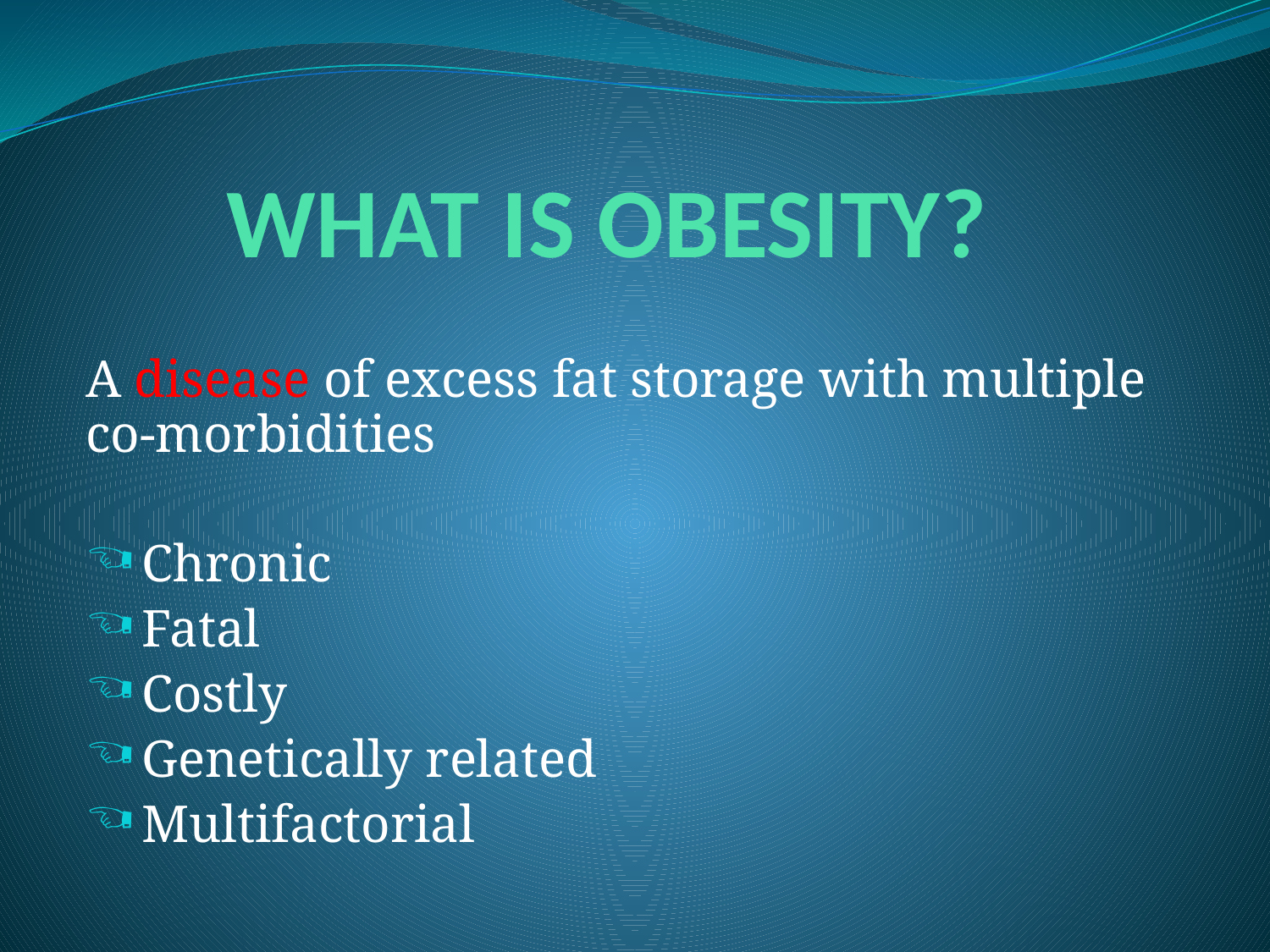

# WHAT IS OBESITY?
A disease of excess fat storage with multiple co-morbidities

 Chronic
 Fatal
 Costly
 Genetically related
 Multifactorial